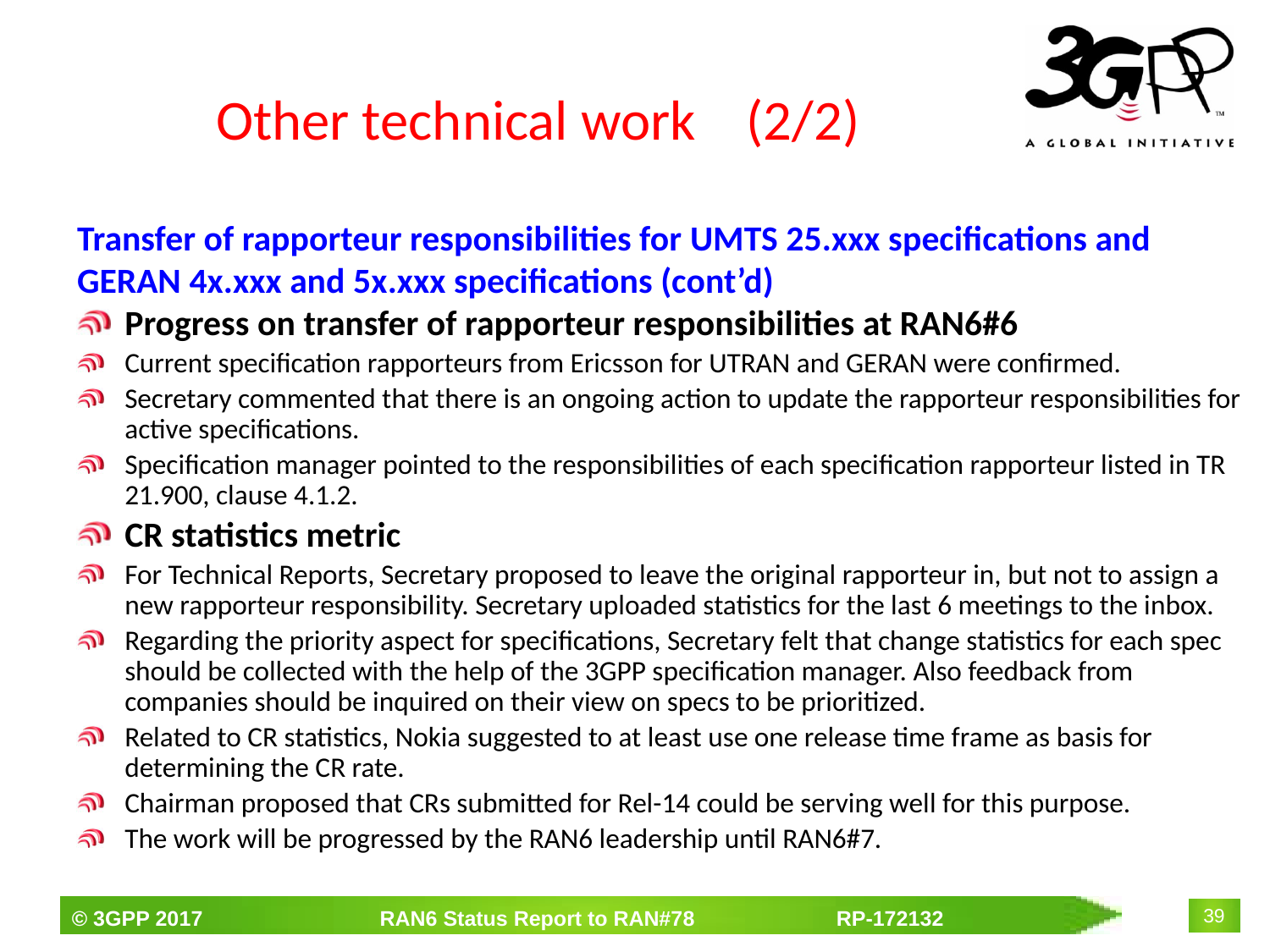

# Other technical work    (2/2)
Transfer of rapporteur responsibilities for UMTS 25.xxx specifications and GERAN 4x.xxx and 5x.xxx specifications (cont’d)
Progress on transfer of rapporteur responsibilities at RAN6#6
Current specification rapporteurs from Ericsson for UTRAN and GERAN were confirmed.
Secretary commented that there is an ongoing action to update the rapporteur responsibilities for active specifications.
Specification manager pointed to the responsibilities of each specification rapporteur listed in TR 21.900, clause 4.1.2.
CR statistics metric
For Technical Reports, Secretary proposed to leave the original rapporteur in, but not to assign a new rapporteur responsibility. Secretary uploaded statistics for the last 6 meetings to the inbox.
Regarding the priority aspect for specifications, Secretary felt that change statistics for each spec should be collected with the help of the 3GPP specification manager. Also feedback from companies should be inquired on their view on specs to be prioritized.
Related to CR statistics, Nokia suggested to at least use one release time frame as basis for determining the CR rate.
Chairman proposed that CRs submitted for Rel-14 could be serving well for this purpose.
The work will be progressed by the RAN6 leadership until RAN6#7.